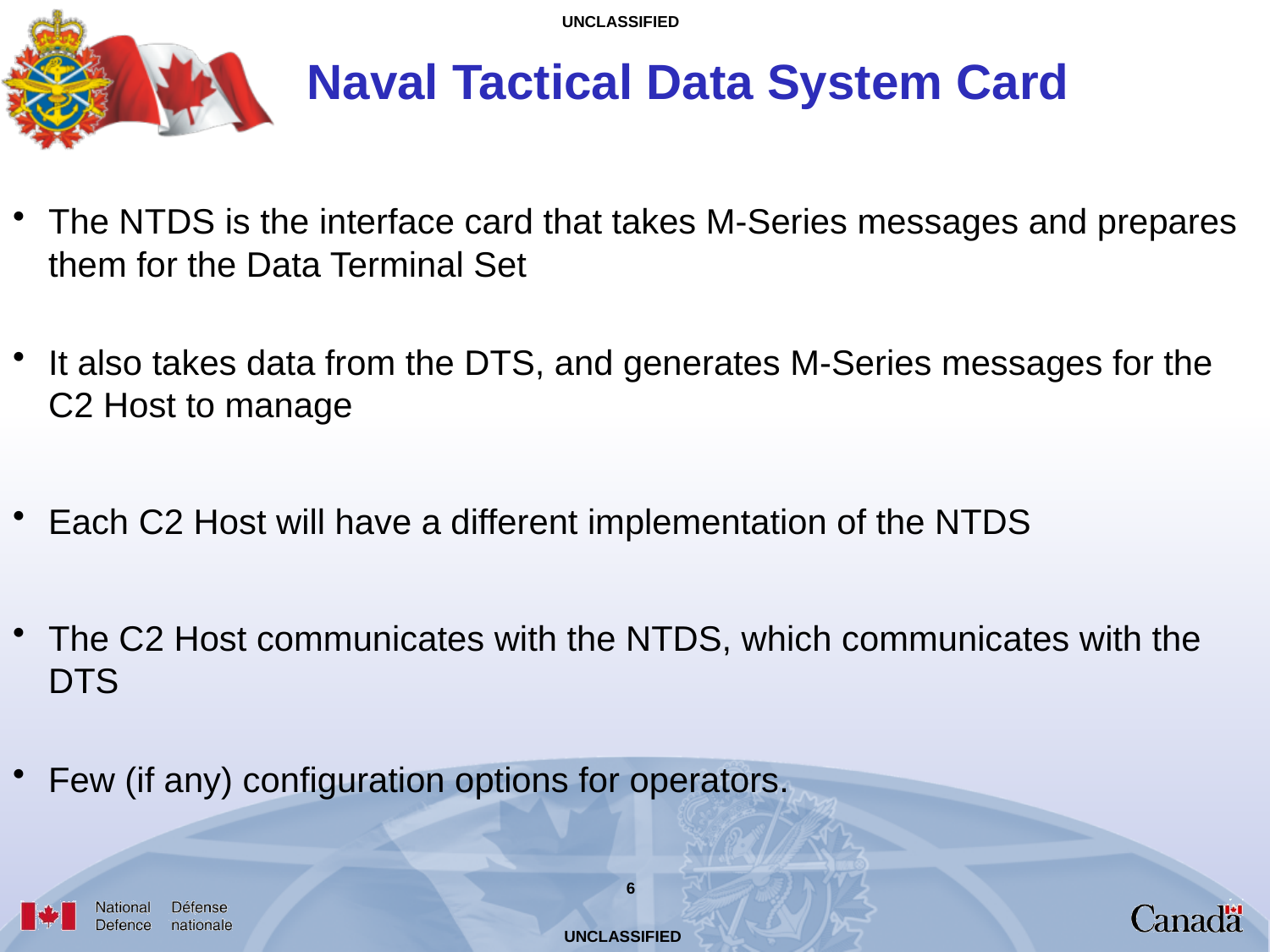

# Naval Tactical Data System Card
The NTDS is the interface card that takes M-Series messages and prepares them for the Data Terminal Set

It also takes data from the DTS, and generates M-Series messages for the C2 Host to manage

Each C2 Host will have a different implementation of the NTDS

The C2 Host communicates with the NTDS, which communicates with the DTS

Few (if any) configuration options for operators.